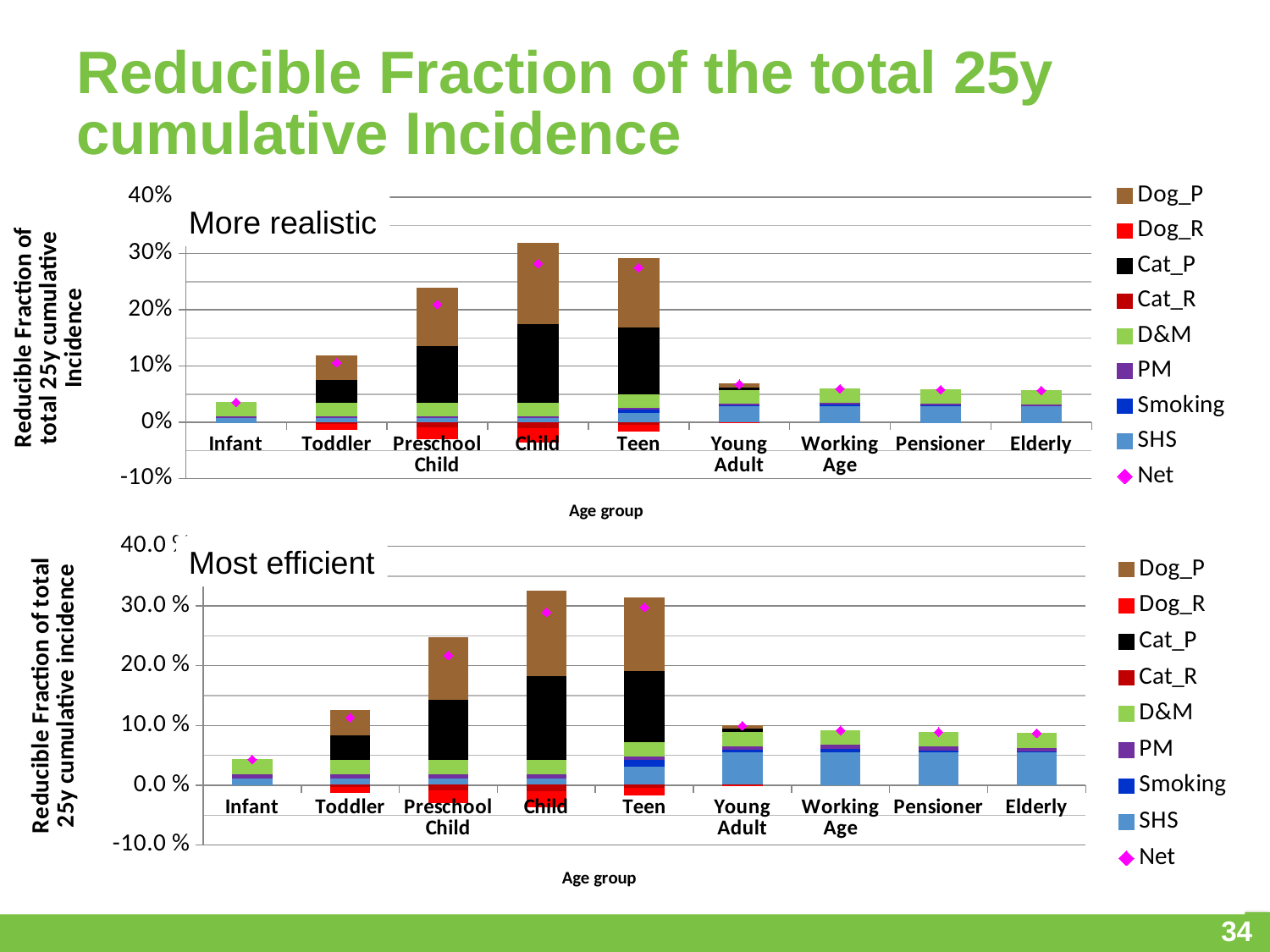

# Reducible Fraction of the total 25y cumulative Incidence

### Chart

| Category | SHS | Smoking | PM | D&M | Cat_R | Cat_P | Dog_R | Dog_P | Net |
|---|---|---|---|---|---|---|---|---|---|
| Infant | 0.008520274383281517 | 0.0 | 0.003374799410797369 | 0.023659295017955564 | 0.0 | 0.0 | 0.0 | 0.0 | 0.035554368812034456 |
| Toddler | 0.008520274383281514 | 0.0 | 0.0033747994107973687 | 0.02365929501795554 | -0.0037862307417821997 | 0.040860295951859 | -0.008380958518282189 | 0.0414500193424948 | 0.10569749484632385 |
| Preschool Child | 0.008520274383281517 | 0.0 | 0.003374799410797368 | 0.023659295017955547 | -0.009340879644334974 | 0.1011595410115431 | -0.02019714637216383 | 0.10237920405281144 | 0.20955508785989016 |
| Child | 0.008520274383281515 | 0.0 | 0.00337479941079737 | 0.023659295017955568 | -0.011343066031964456 | 0.14045000000000005 | -0.024310412722423656 | 0.14175 | 0.2821008900576463 |
| Teen | 0.017226206535162575 | 0.005950685368431048 | 0.0033747994107973696 | 0.02365929501795556 | -0.005077803697349888 | 0.11940890531400819 | -0.01116559471540276 | 0.12151166542641126 | 0.27488815866001337 |
| Young Adult | 0.02882477302759997 | 0.0023929093333301776 | 0.0033747994107973666 | 0.023659295017955585 | -0.00017135306916276204 | 0.004970006611665911 | -0.00038514917096978585 | 0.005095958296791105 | 0.06776123945800756 |
| Working Age | 0.02920439304387083 | 0.003317899325738887 | 0.0033747994107973605 | 0.023659295017955575 | 0.0 | 0.0 | 0.0 | 0.0 | 0.05955638679836264 |
| Pensioner | 0.029204393043870822 | 0.0015645987807203492 | 0.0033747994107973605 | 0.023659295017955564 | 0.0 | 0.0 | 0.0 | 0.0 | 0.05780308625334409 |
| Elderly | 0.02920439304387082 | 0.00032938921699375773 | 0.003374799410797359 | 0.02365929501795556 | 0.0 | 0.0 | 0.0 | 0.0 | 0.056567876689617505 |
More realistic

### Chart

| Category | SHS | Smoking | PM | D&M | Cat_R | Cat_P | Dog_R | Dog_P | Net |
|---|---|---|---|---|---|---|---|---|---|
| Infant | 0.012638230647709322 | 0.0 | 0.006762144275801495 | 0.023659295017955564 | 0.0 | 0.0 | 0.0 | 0.0 | 0.043059669941466386 |
| Toddler | 0.012638230647709324 | 0.0 | 0.006762144275801493 | 0.02365929501795554 | -0.0037862307417821997 | 0.040860295951859 | -0.008380958518282189 | 0.0414500193424948 | 0.11320279597575579 |
| Preschool Child | 0.012638230647709324 | 0.0 | 0.006762144275801494 | 0.023659295017955547 | -0.009340879644334974 | 0.1011595410115431 | -0.02019714637216383 | 0.10237920405281144 | 0.21706038898932212 |
| Child | 0.012638230647709334 | 0.0 | 0.006762144275801498 | 0.023659295017955568 | -0.011343066031964456 | 0.14045000000000005 | -0.024310412722423656 | 0.14175 | 0.2896061911870783 |
| Teen | 0.03242126735079359 | 0.010181326492898112 | 0.006762144275801496 | 0.02365929501795556 | -0.005077803697349888 | 0.11940890531400819 | -0.01116559471540276 | 0.12151166542641126 | 0.2977012054651156 |
| Young Adult | 0.05542382900366956 | 0.004062784164552532 | 0.006762144275801496 | 0.023659295017955585 | -0.00017135306916276204 | 0.004970006611665911 | -0.00038514917096978585 | 0.005095958296791105 | 0.09941751513030364 |
| Working Age | 0.056165603336967095 | 0.005154837647932818 | 0.006762144275801517 | 0.023659295017955575 | 0.0 | 0.0 | 0.0 | 0.0 | 0.091741880278657 |
| Pensioner | 0.056165603336967115 | 0.0023150455077850184 | 0.006762144275801489 | 0.023659295017955564 | 0.0 | 0.0 | 0.0 | 0.0 | 0.08890208813850918 |
| Elderly | 0.05616560333696709 | 0.0004873780016389514 | 0.006762144275801489 | 0.02365929501795556 | 0.0 | 0.0 | 0.0 | 0.0 | 0.08707442063236309 |
Most efficient
34